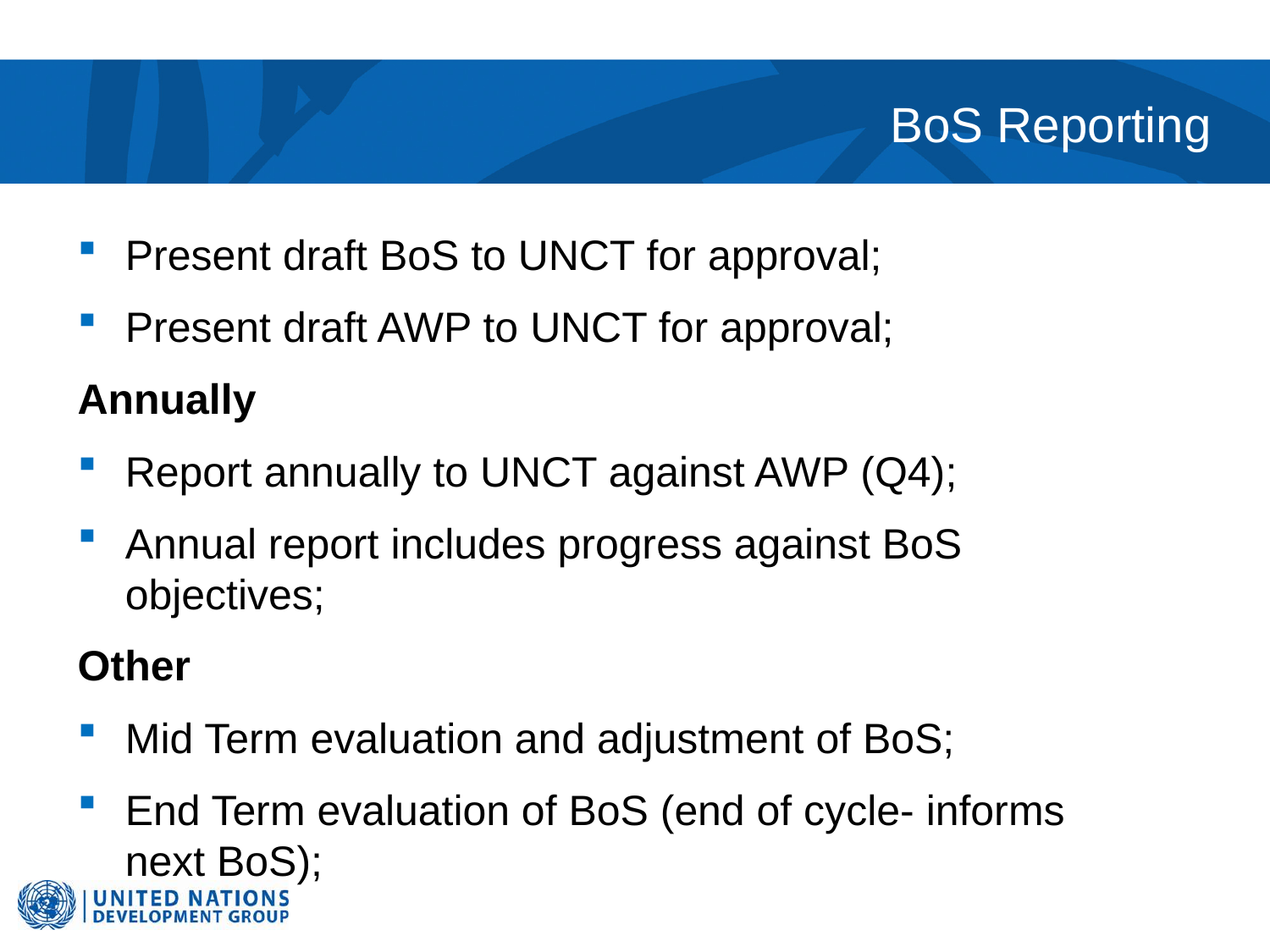

# BoS Reporting
Present draft BoS to UNCT for approval;
Present draft AWP to UNCT for approval;
Annually
Report annually to UNCT against AWP (Q4);
Annual report includes progress against BoS objectives;
Other
Mid Term evaluation and adjustment of BoS;
End Term evaluation of BoS (end of cycle- informs next BoS);